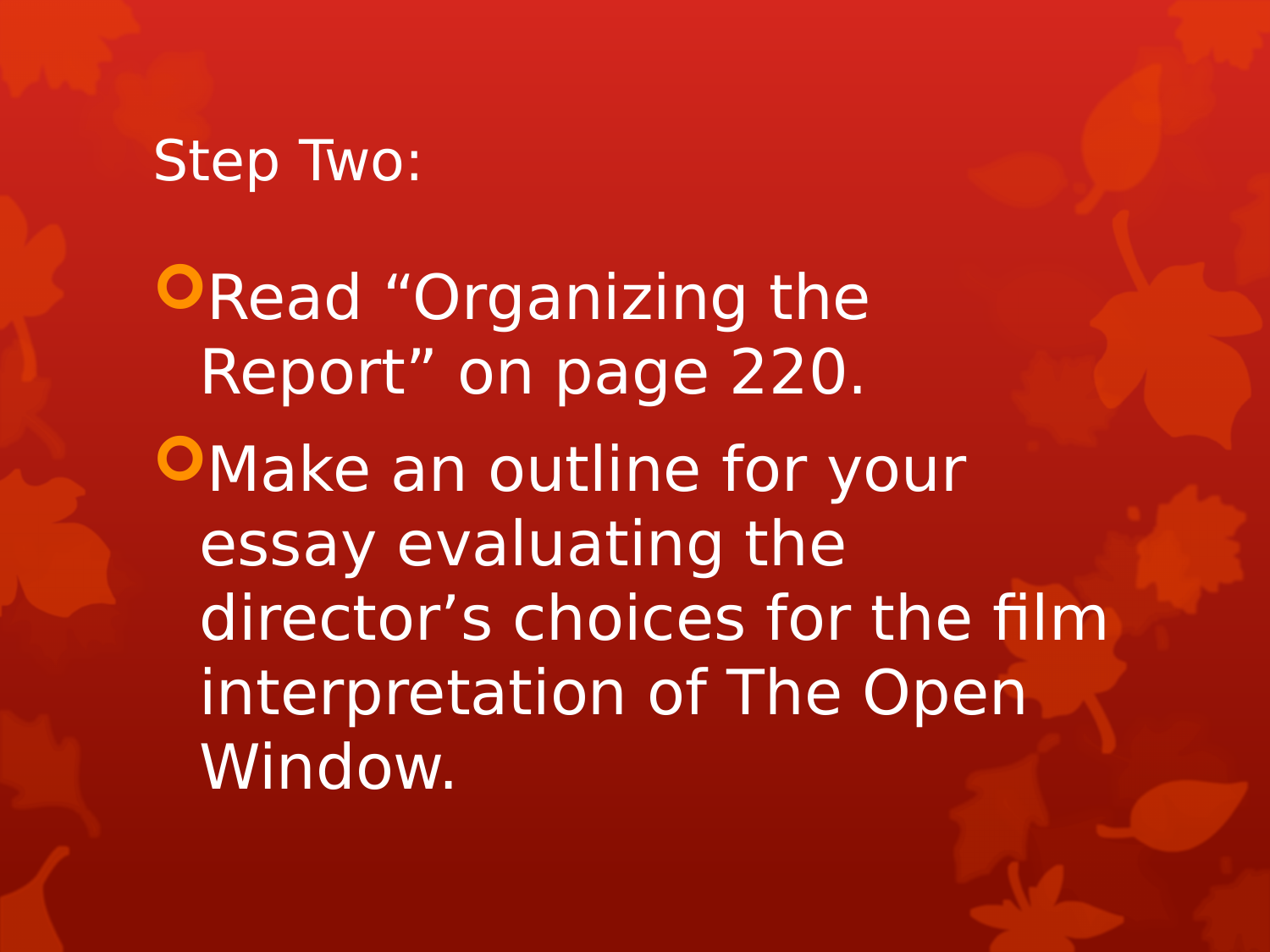

# Step Two:
Read “Organizing the Report” on page 220.
Make an outline for your essay evaluating the director’s choices for the film interpretation of The Open Window.